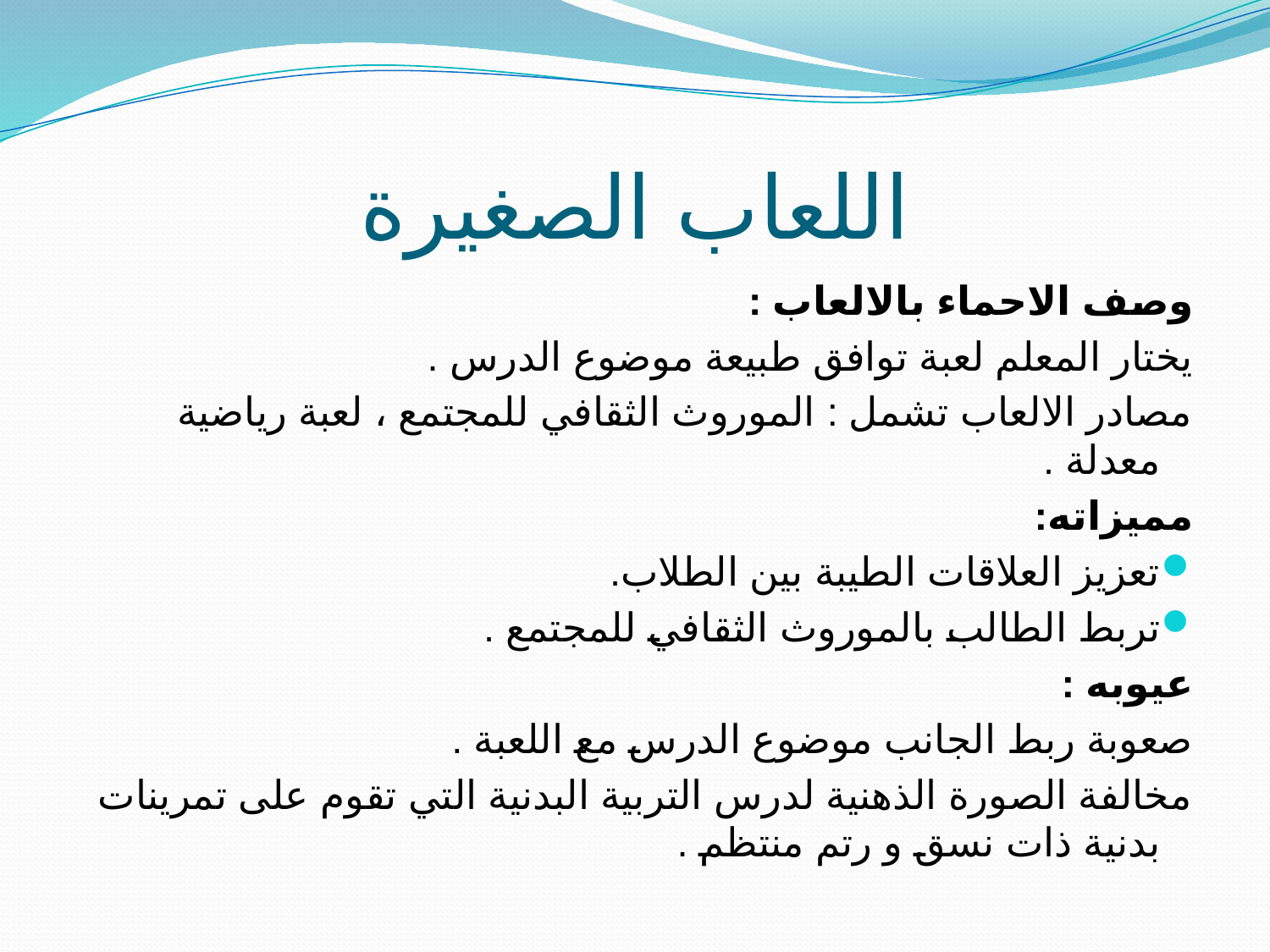

# اللعاب الصغيرة
وصف الاحماء بالالعاب :
يختار المعلم لعبة توافق طبيعة موضوع الدرس .
مصادر الالعاب تشمل : الموروث الثقافي للمجتمع ، لعبة رياضية معدلة .
مميزاته:
تعزيز العلاقات الطيبة بين الطلاب.
تربط الطالب بالموروث الثقافي للمجتمع .
عيوبه :
صعوبة ربط الجانب موضوع الدرس مع اللعبة .
مخالفة الصورة الذهنية لدرس التربية البدنية التي تقوم على تمرينات بدنية ذات نسق و رتم منتظم .